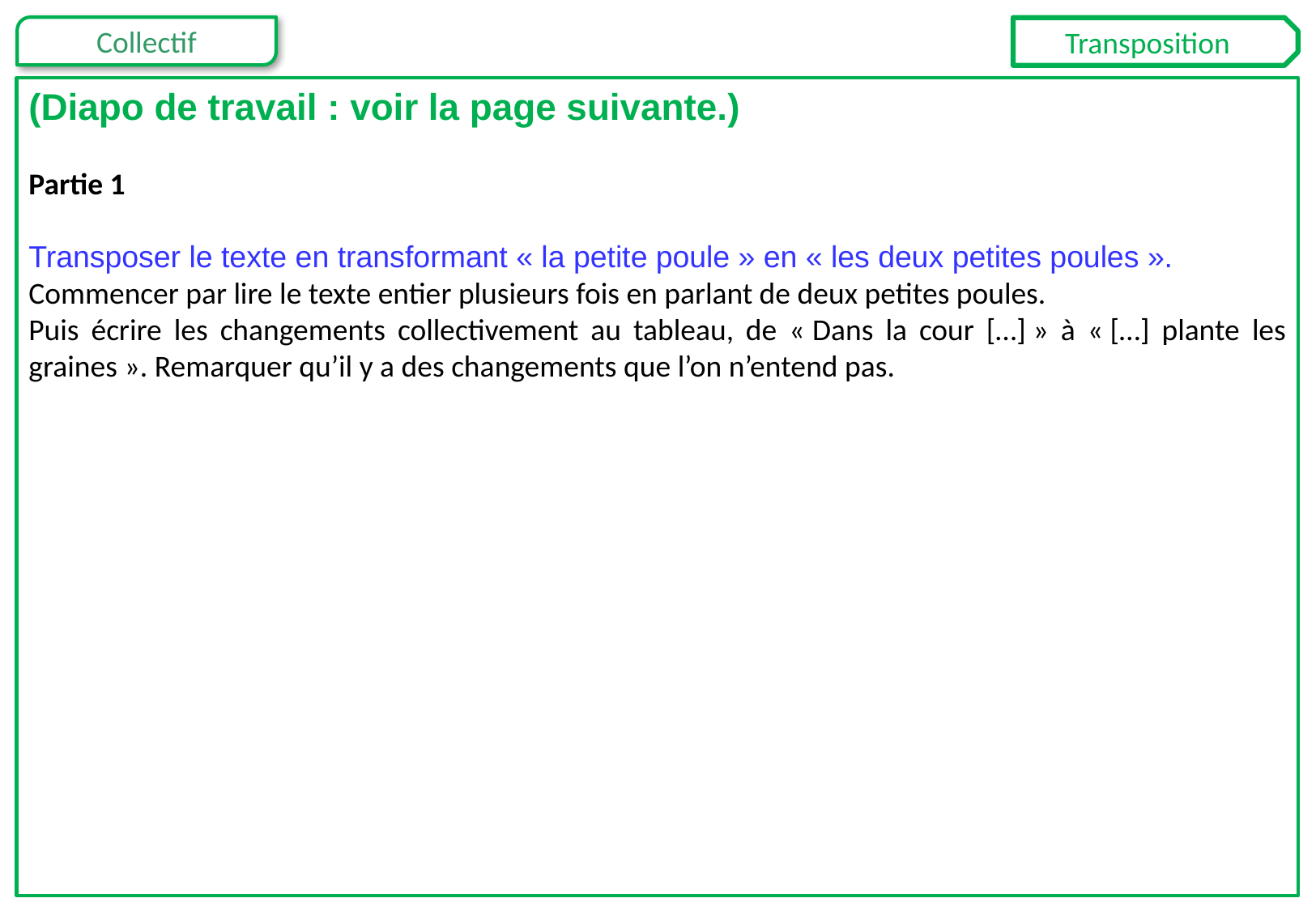

Transposition
(Diapo de travail : voir la page suivante.)

Partie 1

Transposer le texte en transformant « la petite poule » en « les deux petites poules ».
Commencer par lire le texte entier plusieurs fois en parlant de deux petites poules.
Puis écrire les changements collectivement au tableau, de « Dans la cour […] » à « […] plante les graines ». Remarquer qu’il y a des changements que l’on n’entend pas.